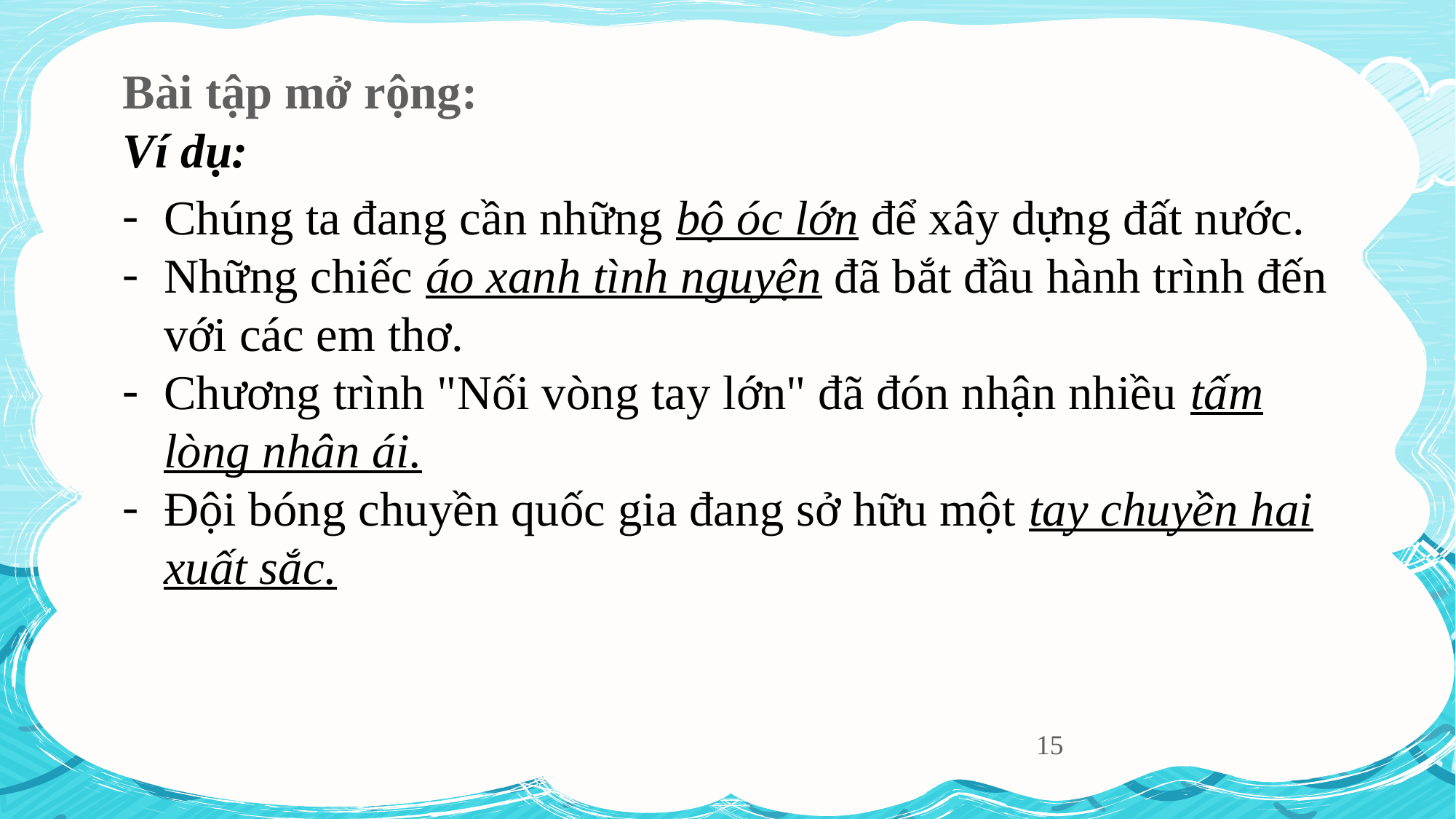

Bài tập mở rộng:
Ví dụ:
Chúng ta đang cần những bộ óc lớn để xây dựng đất nước.
Những chiếc áo xanh tình nguyện đã bắt đầu hành trình đến với các em thơ.
Chương trình "Nối vòng tay lớn" đã đón nhận nhiều tấm lòng nhân ái.
Đội bóng chuyền quốc gia đang sở hữu một tay chuyền hai xuất sắc.
15